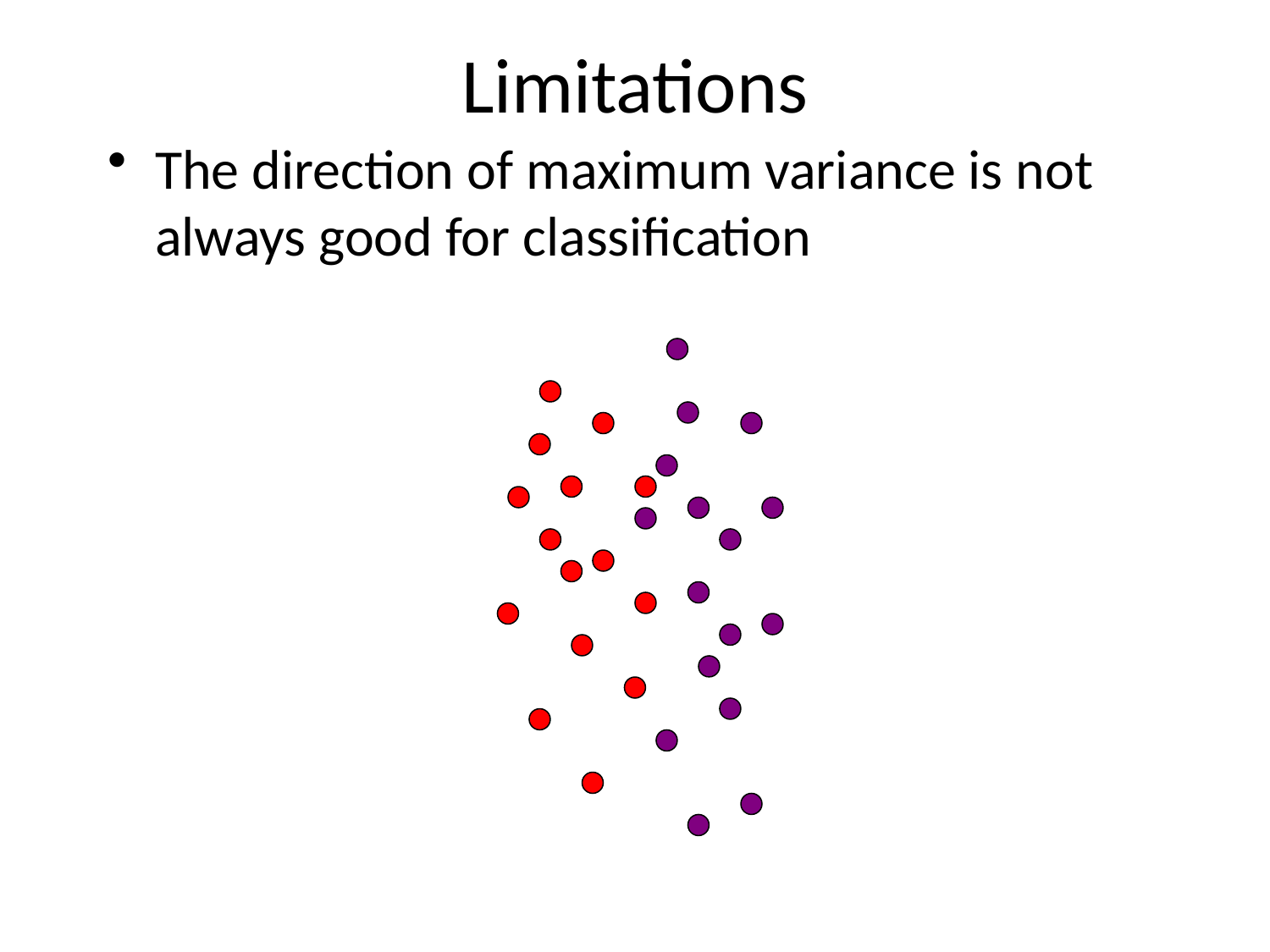

# Limitations
The direction of maximum variance is not always good for classification